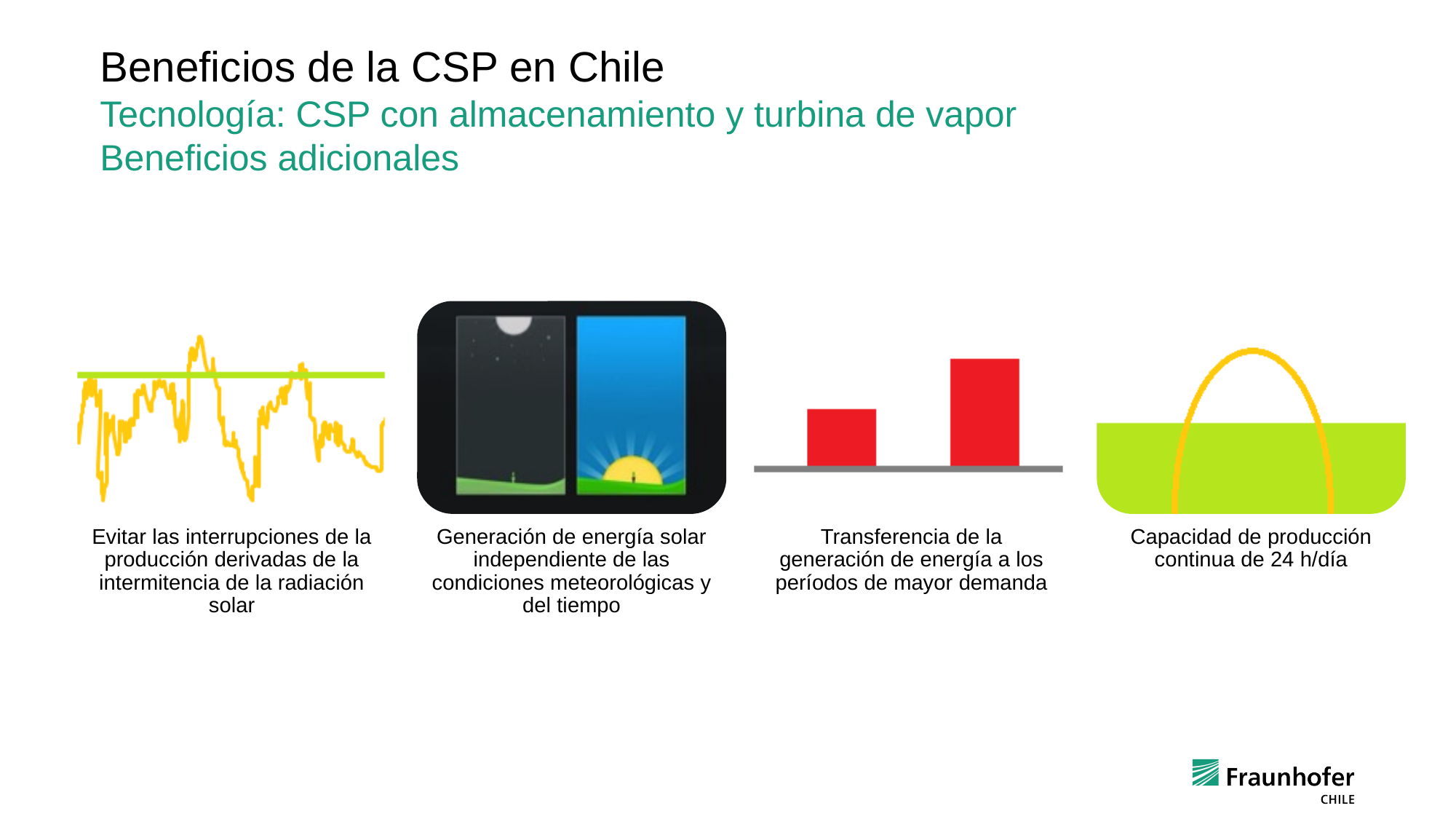

Beneficios de la CSP en Chile
Tecnología: CSP con almacenamiento y turbina de vapor
Beneficios adicionales
Evitar las interrupciones de la producción derivadas de la intermitencia de la radiación solar
Generación de energía solar independiente de las condiciones meteorológicas y del tiempo
Transferencia de la generación de energía a los períodos de mayor demanda
Capacidad de producción continua de 24 h/día